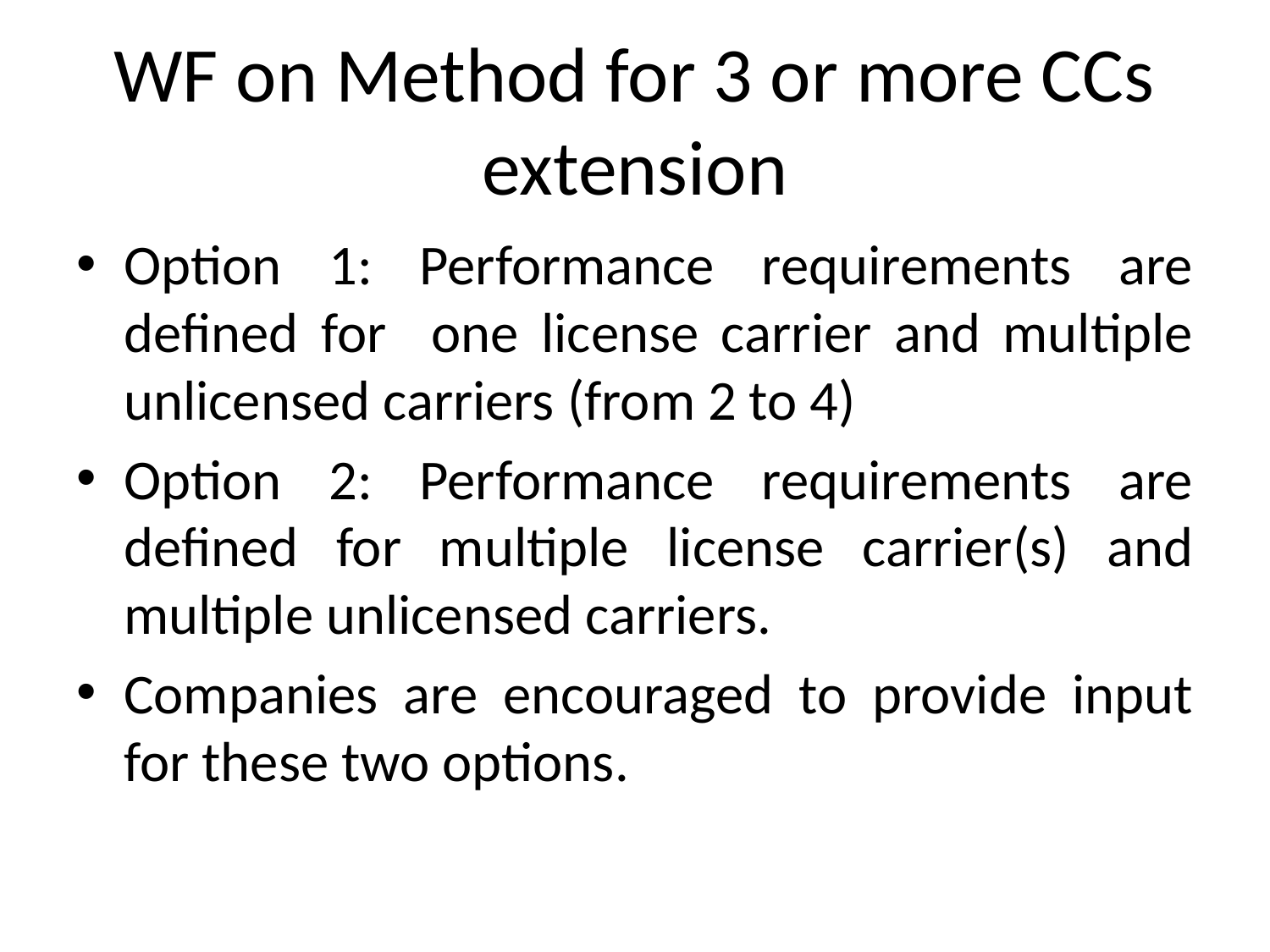

# WF on Method for 3 or more CCs extension
Option 1: Performance requirements are defined for  one license carrier and multiple unlicensed carriers (from 2 to 4)
Option 2: Performance requirements are defined for multiple license carrier(s) and multiple unlicensed carriers.
Companies are encouraged to provide input for these two options.